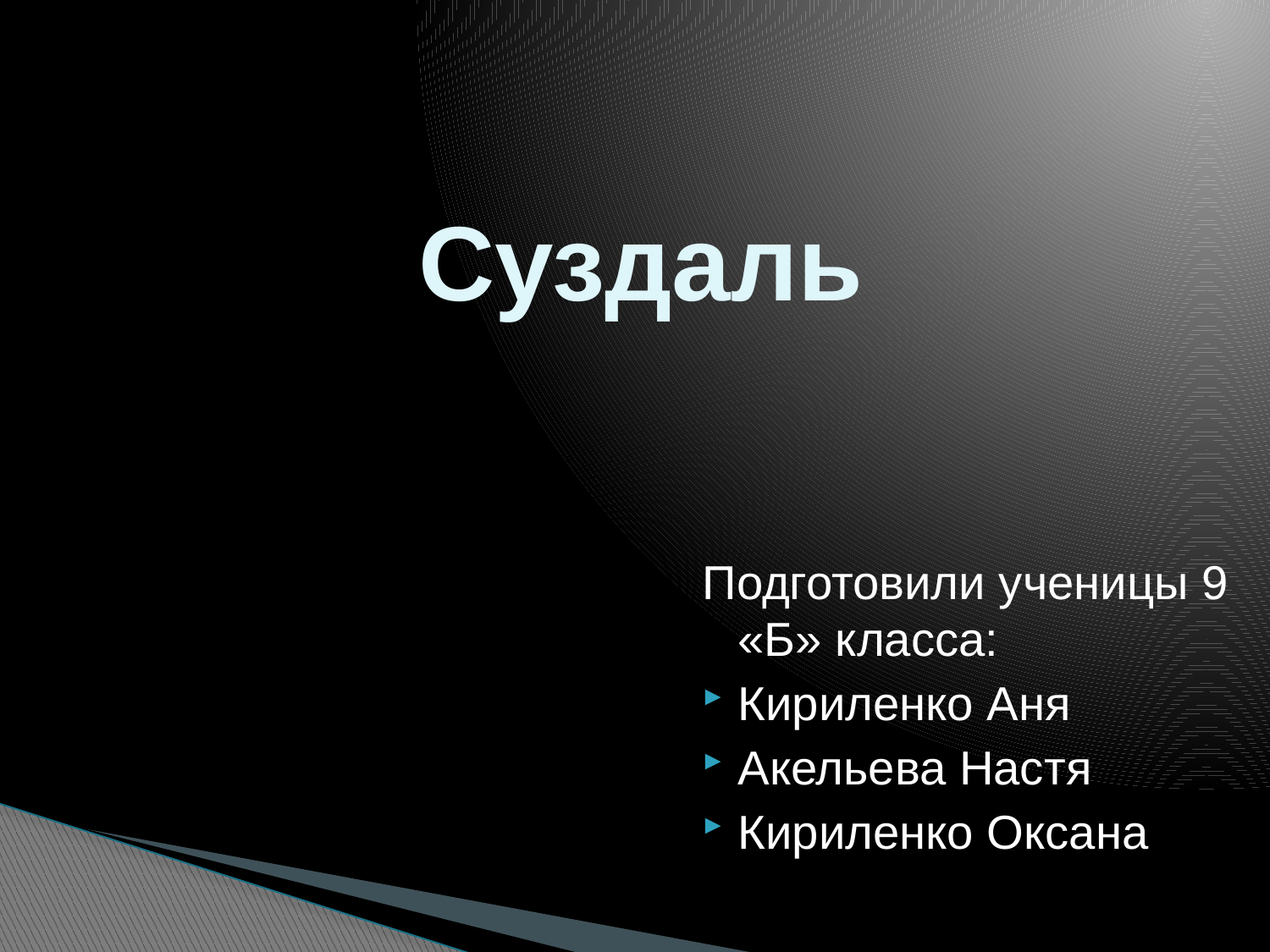

# Суздаль
Подготовили ученицы 9 «Б» класса:
Кириленко Аня
Акельева Настя
Кириленко Оксана